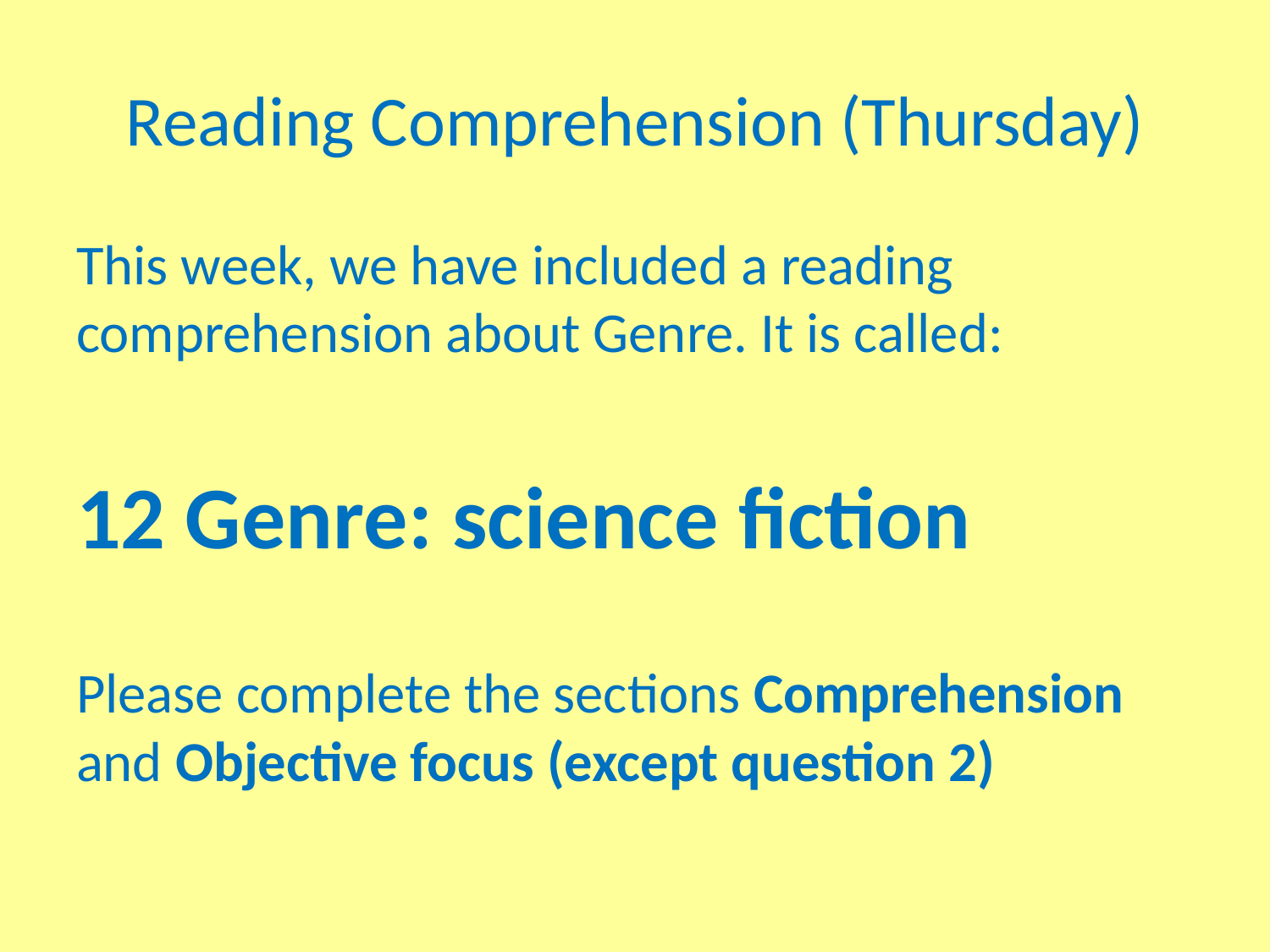

# Reading Comprehension (Thursday)
This week, we have included a reading comprehension about Genre. It is called:

12 Genre: science fiction

Please complete the sections Comprehension and Objective focus (except question 2)